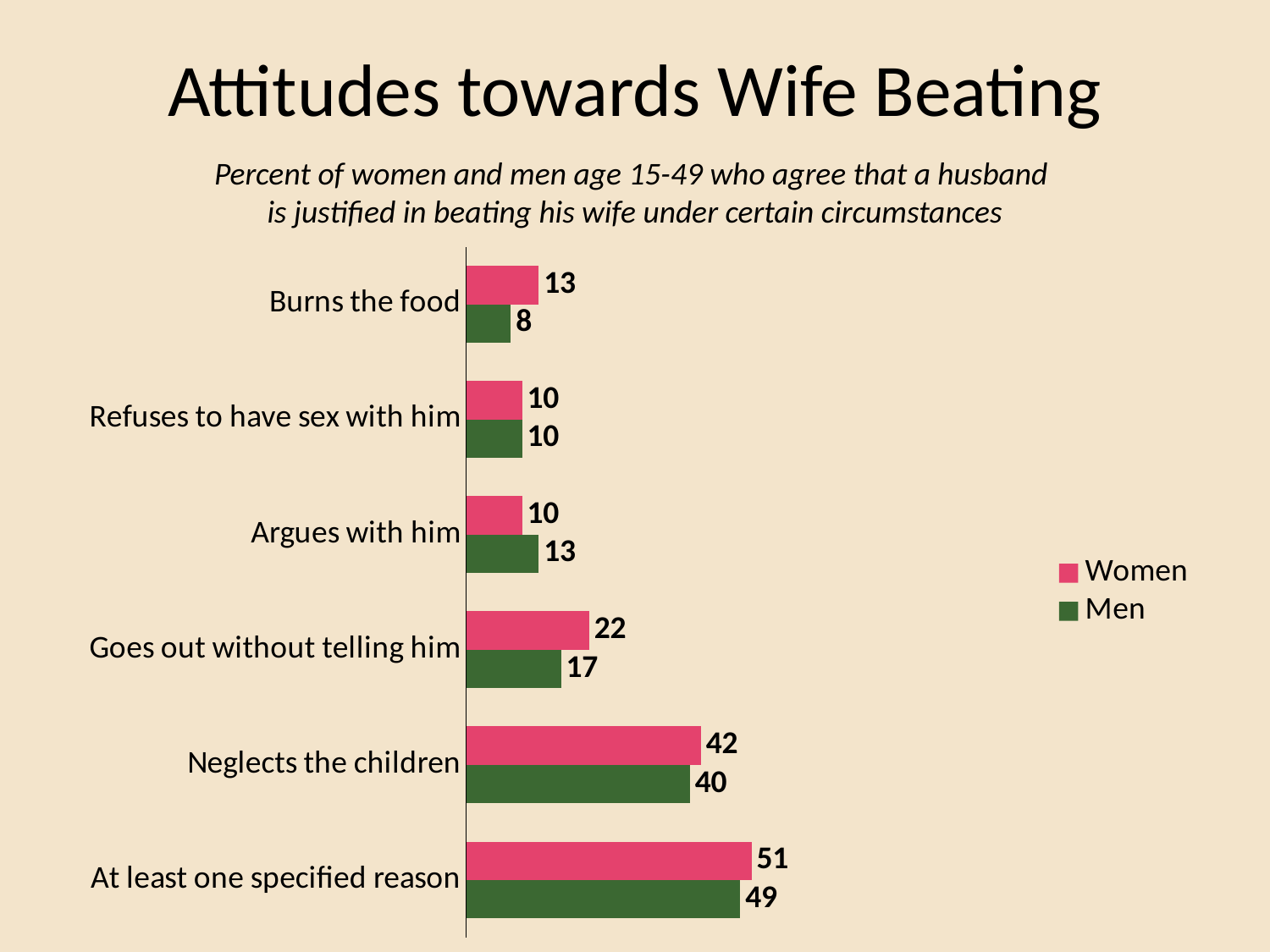

# Attitudes towards Wife Beating
Percent of women and men age 15-49 who agree that a husband
is justified in beating his wife under certain circumstances

### Chart

| Category | Men | Women |
|---|---|---|
| At least one specified reason | 49.0 | 51.0 |
| Neglects the children | 40.0 | 42.0 |
| Goes out without telling him | 17.0 | 22.0 |
| Argues with him | 13.0 | 10.0 |
| Refuses to have sex with him | 10.0 | 10.0 |
| Burns the food | 8.0 | 13.0 |